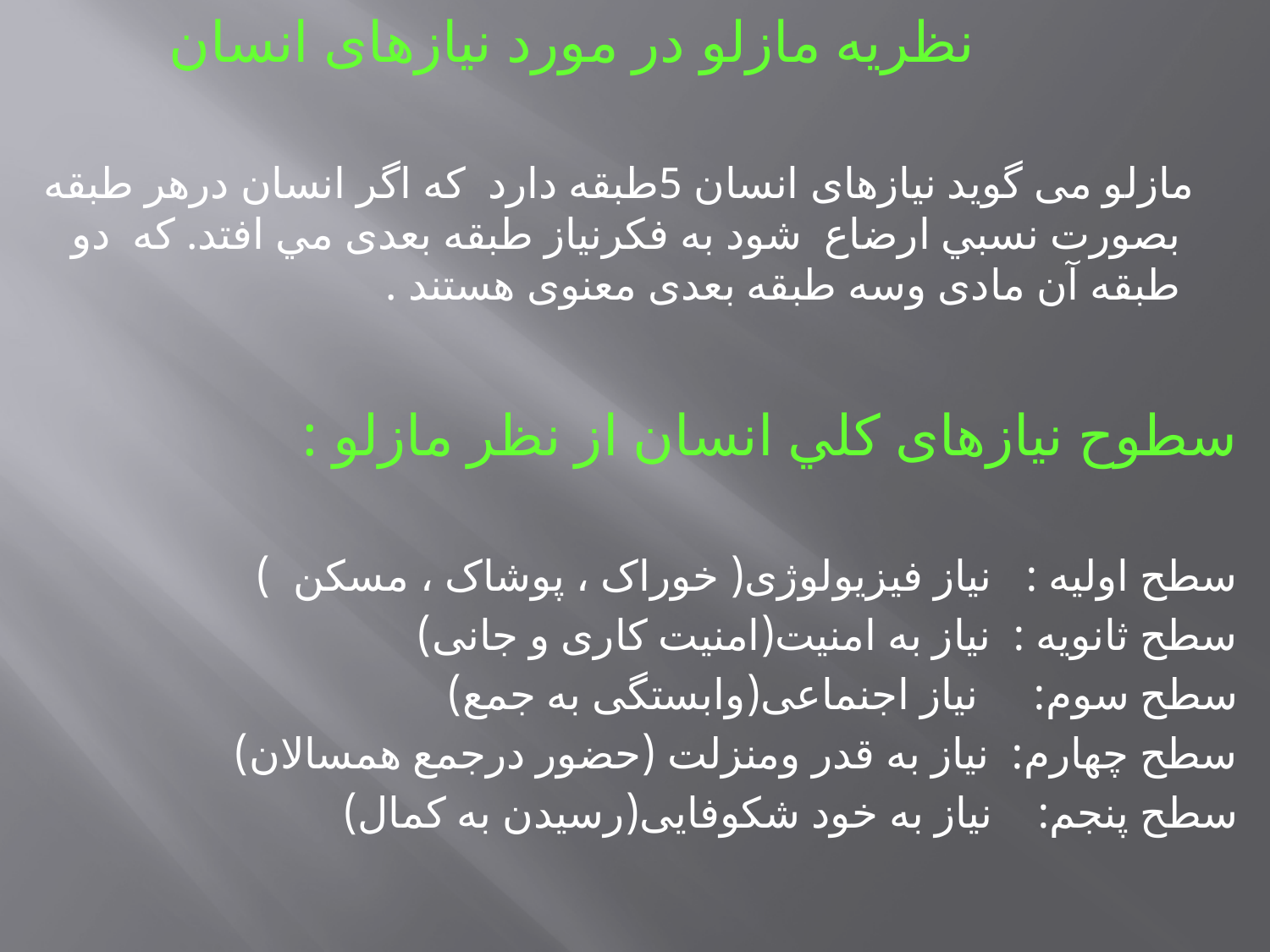

نظریه مازلو در مورد نیازهای انسان

    مازلو می گوید نیازهای انسان 5طبقه دارد  که اگر انسان درهر طبقه بصورت نسبي ارضاع  شود به فکرنياز طبقه بعدی مي افتد. كه  دو طبقه آن مادی وسه طبقه بعدی معنوی هستند .

سطوح نیازهای كلي انسان از نظر مازلو :

سطح اولیه :   نیاز فیزیولوژی( خوراک ، پوشاک ، مسکن  )
سطح ثانویه :  نیاز به امنیت(امنیت کاری و جانی)
سطح سوم:     نیاز اجنماعی(وابستگی به جمع)
سطح چهارم:  نیاز به قدر ومنزلت (حضور درجمع همسالان)
سطح پنجم:    نیاز به خود شکوفایی(رسیدن به کمال)